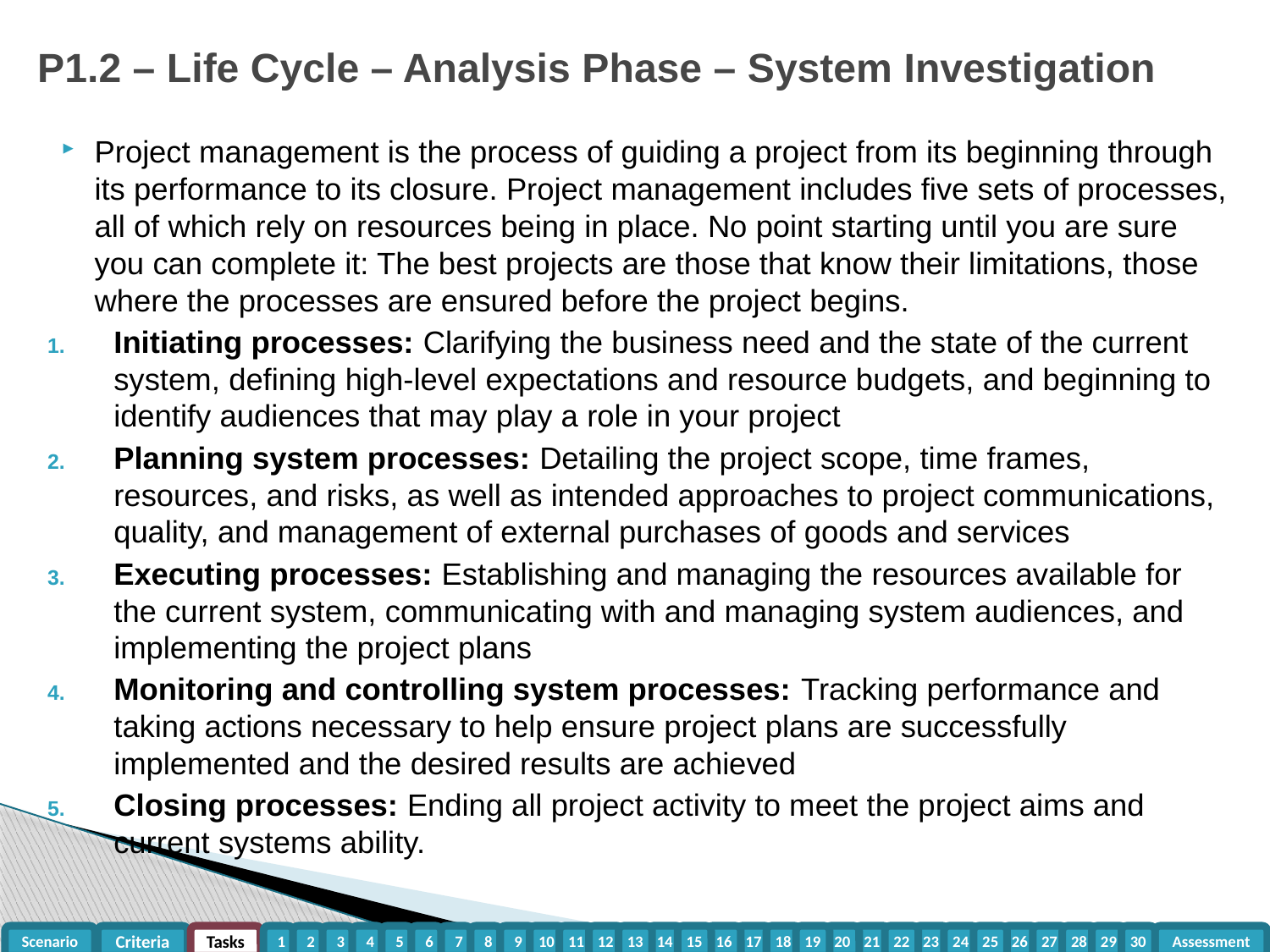

P1.2 – Life Cycle – Analysis Phase – System Investigation
Project management is the process of guiding a project from its beginning through its performance to its closure. Project management includes five sets of processes, all of which rely on resources being in place. No point starting until you are sure you can complete it: The best projects are those that know their limitations, those where the processes are ensured before the project begins.
Initiating processes: Clarifying the business need and the state of the current system, defining high-level expectations and resource budgets, and beginning to identify audiences that may play a role in your project
Planning system processes: Detailing the project scope, time frames, resources, and risks, as well as intended approaches to project communications, quality, and management of external purchases of goods and services
Executing processes: Establishing and managing the resources available for the current system, communicating with and managing system audiences, and implementing the project plans
Monitoring and controlling system processes: Tracking performance and taking actions necessary to help ensure project plans are successfully implemented and the desired results are achieved
Closing processes: Ending all project activity to meet the project aims and current systems ability.